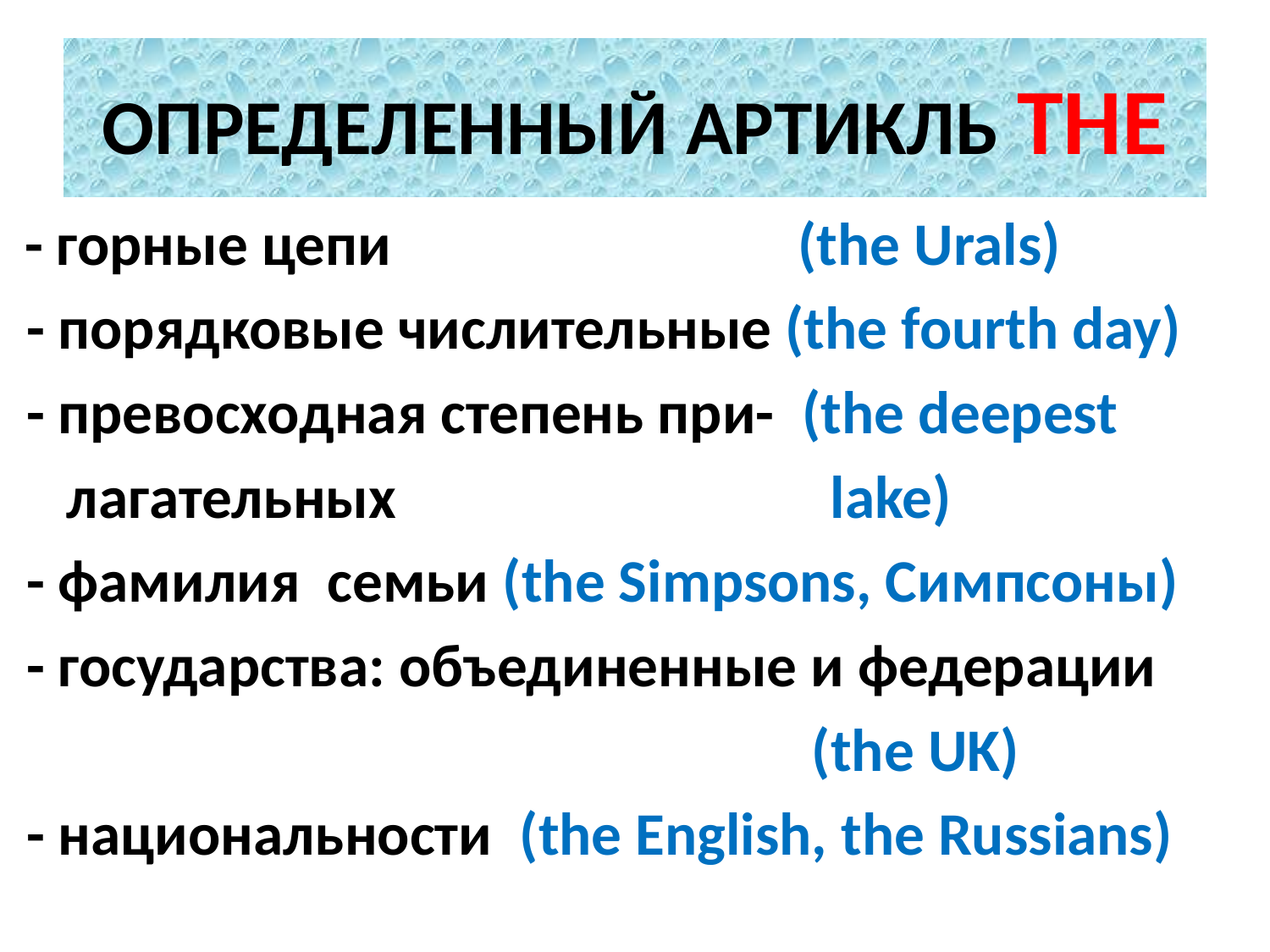

# ОПРЕДЕЛЕННЫЙ АРТИКЛЬ THE
 - горные цепи                              (the Urals)
 - порядковые числительные (the fourth day)
 - превосходная степень при-  (the deepest
    лагательных                                lake)
 - фамилия  семьи (the Simpsons, Симпсоны)
 - государства: объединенные и федерации
                                                           (the UK)
 - национальности  (the English, the Russians)